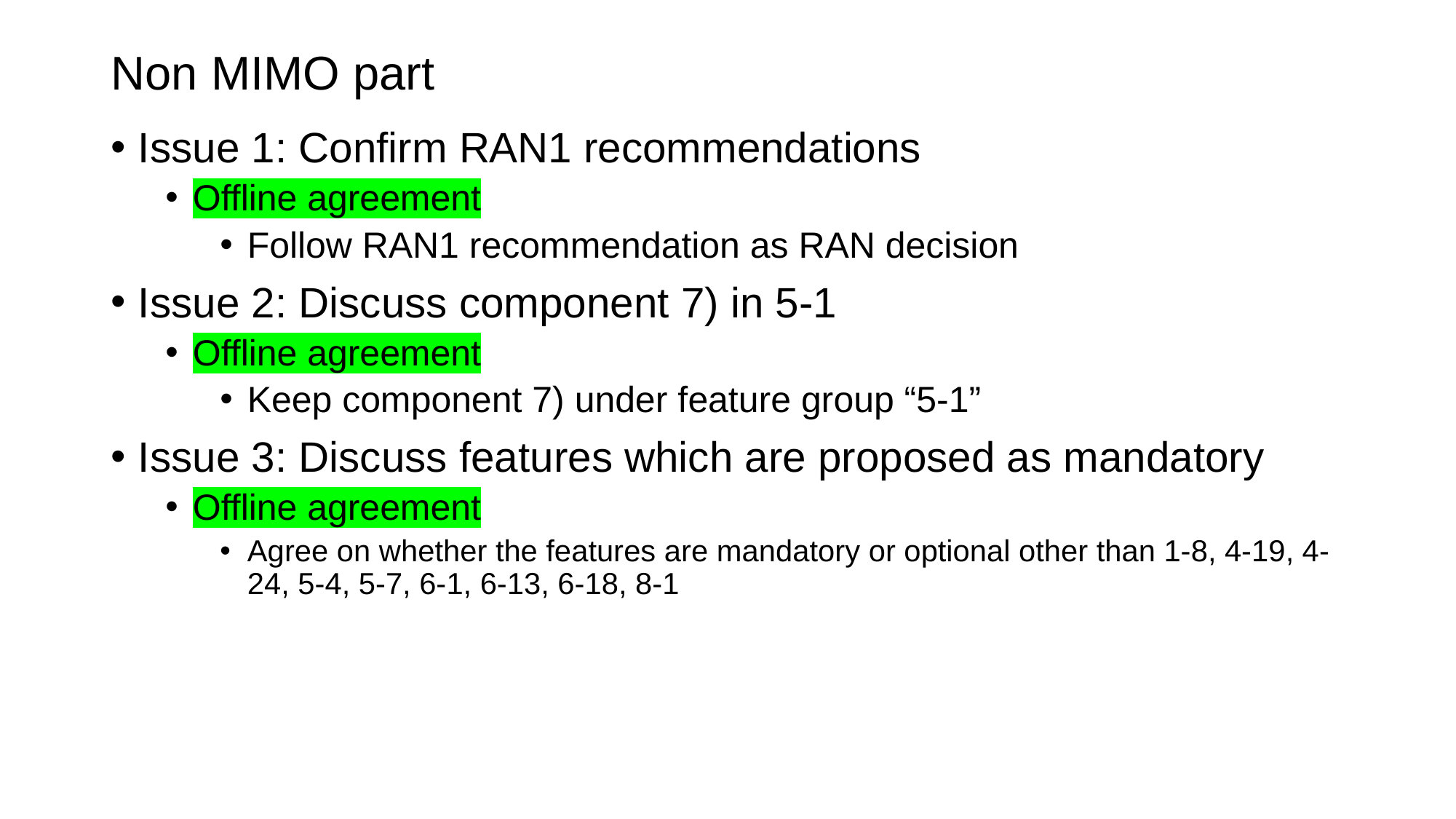

# Non MIMO part
Issue 1: Confirm RAN1 recommendations
Offline agreement
Follow RAN1 recommendation as RAN decision
Issue 2: Discuss component 7) in 5-1
Offline agreement
Keep component 7) under feature group “5-1”
Issue 3: Discuss features which are proposed as mandatory
Offline agreement
Agree on whether the features are mandatory or optional other than 1-8, 4-19, 4-24, 5-4, 5-7, 6-1, 6-13, 6-18, 8-1